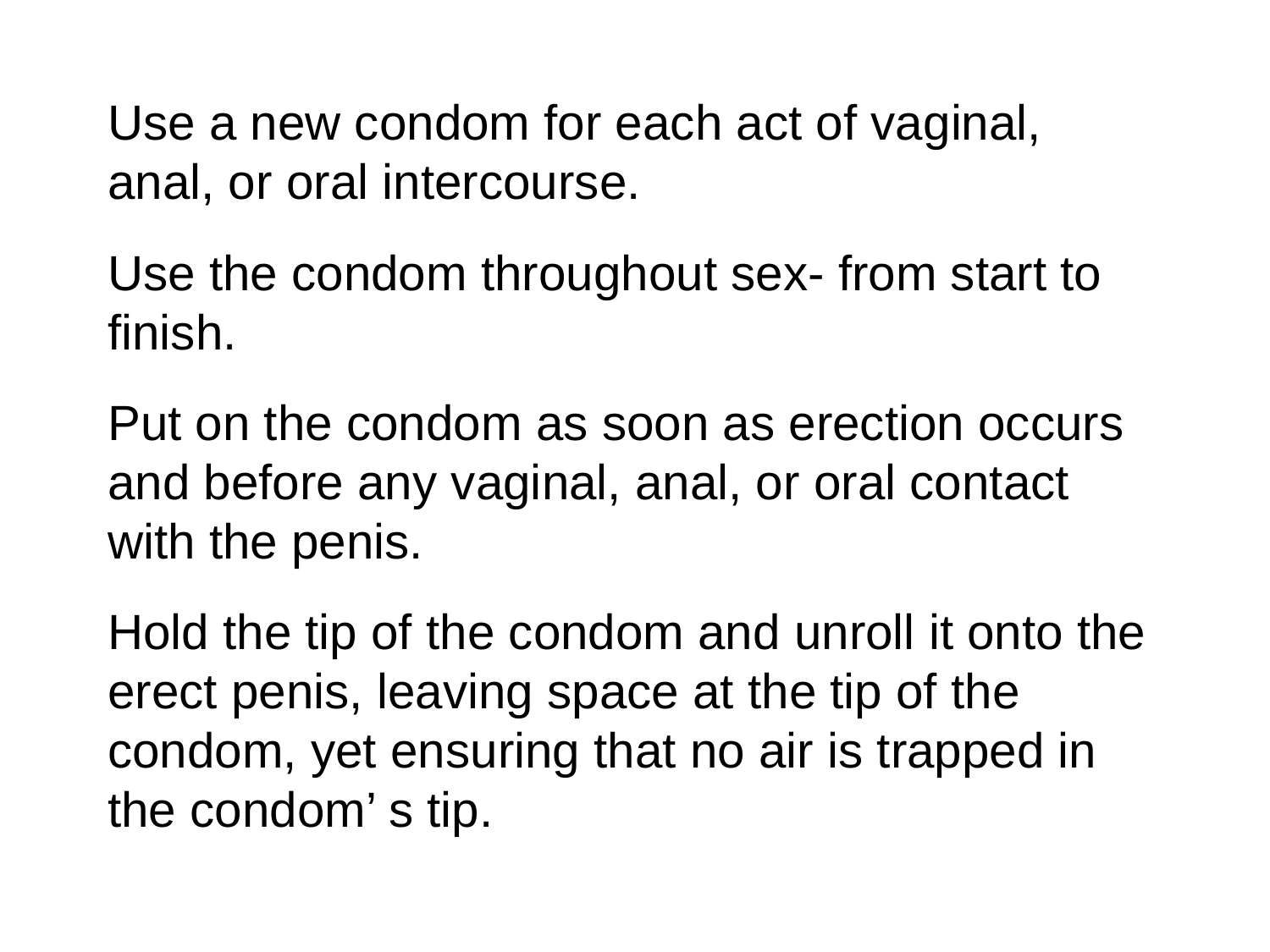

Use a new condom for each act of vaginal, anal, or oral intercourse.
Use the condom throughout sex- from start to finish.
Put on the condom as soon as erection occurs and before any vaginal, anal, or oral contact with the penis.
Hold the tip of the condom and unroll it onto the erect penis, leaving space at the tip of the condom, yet ensuring that no air is trapped in the condom’ s tip.